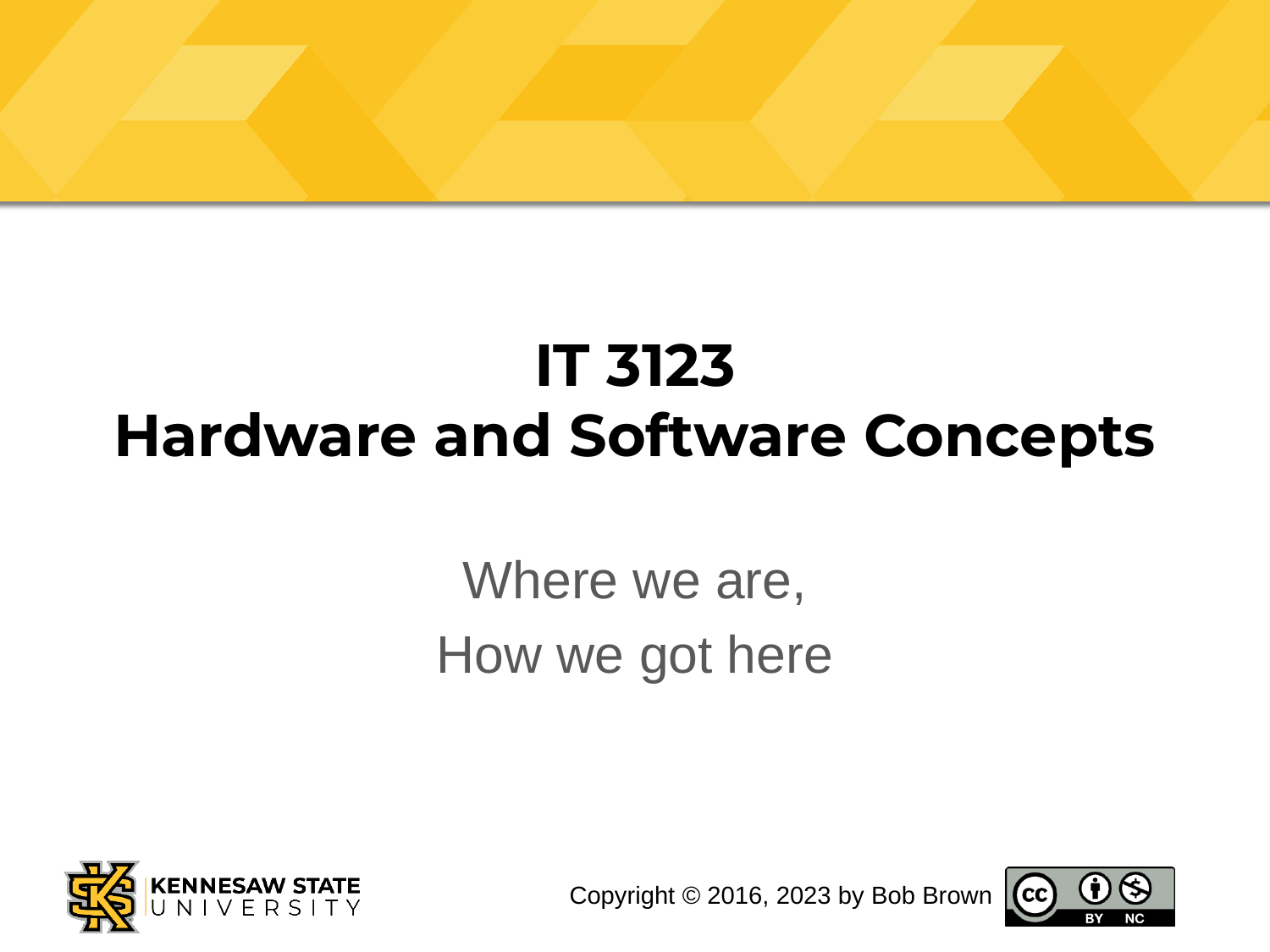

# IT 3123 Hardware and Software Concepts
Where we are,
How we got here